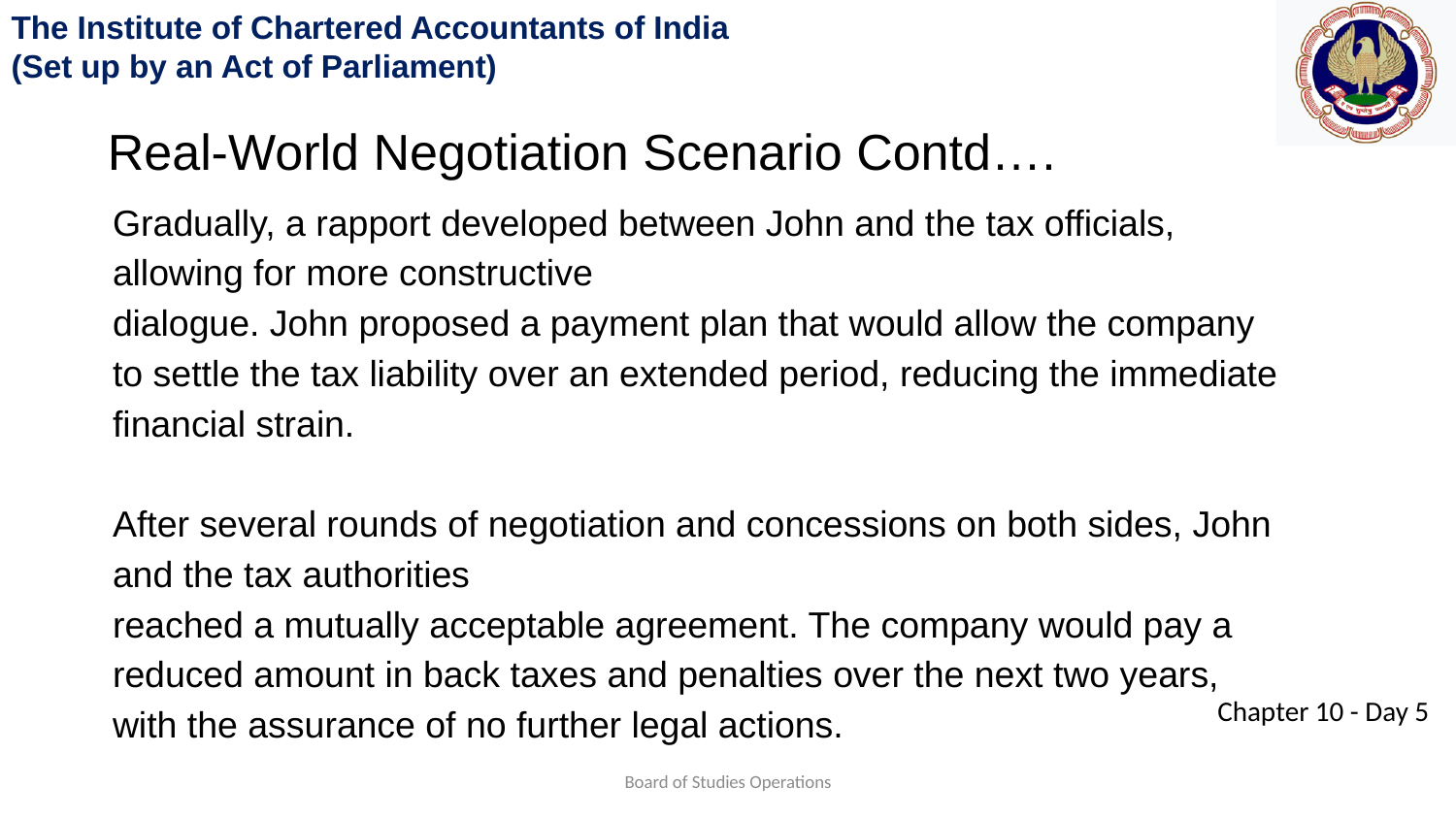

Real-World Negotiation Scenario Contd….
Gradually, a rapport developed between John and the tax officials, allowing for more constructive
dialogue. John proposed a payment plan that would allow the company to settle the tax liability over an extended period, reducing the immediate financial strain.

After several rounds of negotiation and concessions on both sides, John and the tax authorities
reached a mutually acceptable agreement. The company would pay a reduced amount in back taxes and penalties over the next two years, with the assurance of no further legal actions.

Board of Studies Operations